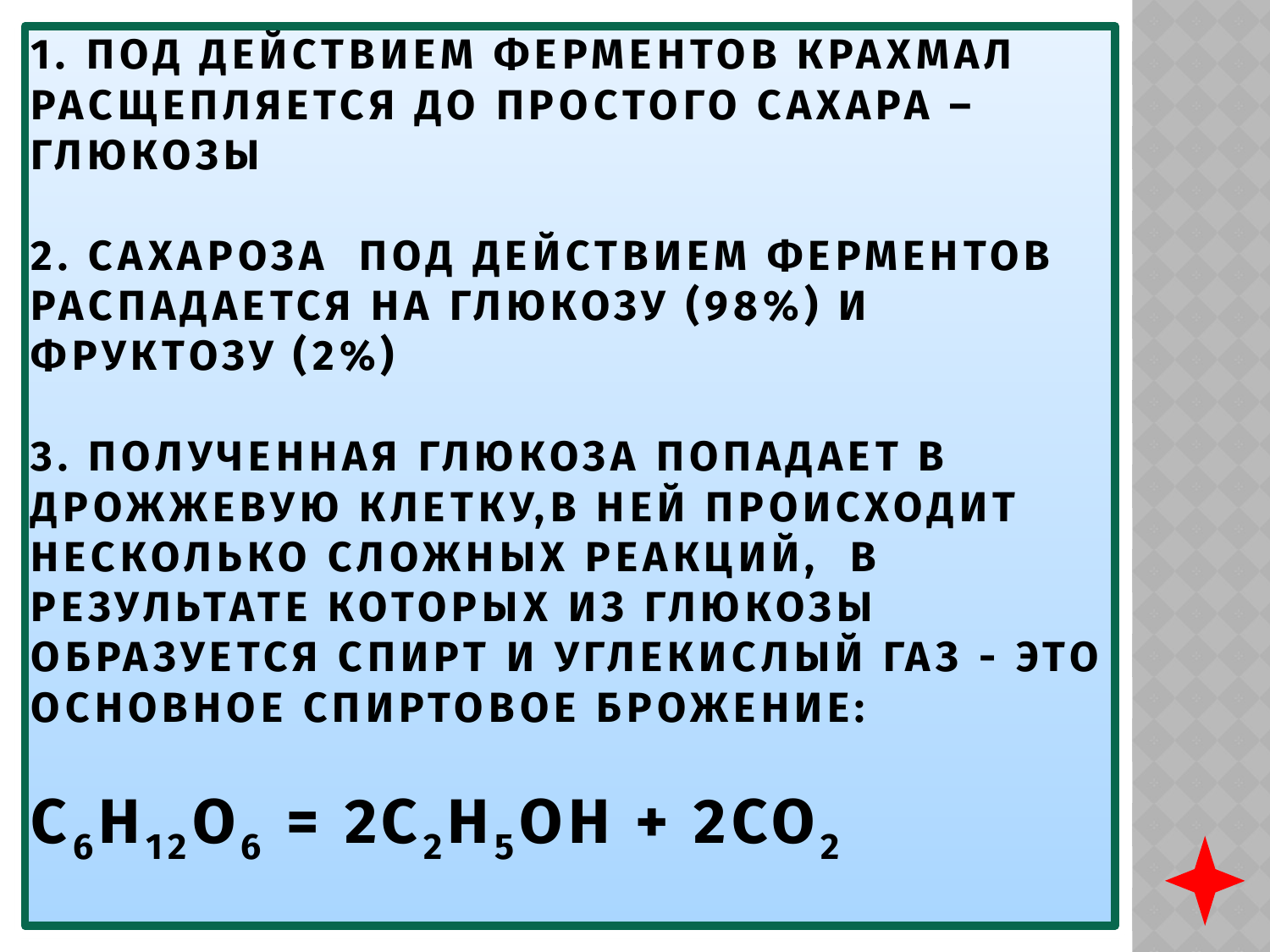

# 1. ПОД ДЕЙСТВИЕМ ФЕРМЕНТОВ КРАХМАЛ РАСЩЕПЛЯЕТСЯ ДО ПРОСТОГО САХАРА – ГЛЮКОЗЫ 2. САХАРОЗА  ПОД ДЕЙСТВИЕМ ФЕРМЕНТОВ РАСПАДАЕТСЯ НА ГЛЮКОЗУ (98%) И ФРУКТОЗУ (2%) 3. ПОЛУЧЕННАЯ ГЛЮКОЗА ПОПАДАЕТ В ДРОЖЖЕВУЮ КЛЕТКУ,В НЕЙ ПРОИСХОДИТ НЕСКОЛЬКО СЛОЖНЫХ РЕАКЦИЙ,  В РЕЗУЛЬТАТЕ КОТОРЫХ ИЗ ГЛЮКОЗЫ ОБРАЗУЕТСЯ СПИРТ И УГЛЕКИСЛЫЙ ГАЗ - ЭТО ОСНОВНОЕ СПИРТОВОЕ БРОЖЕНИЕ: С6Н12О6 = 2С2Н5ОН + 2СО2